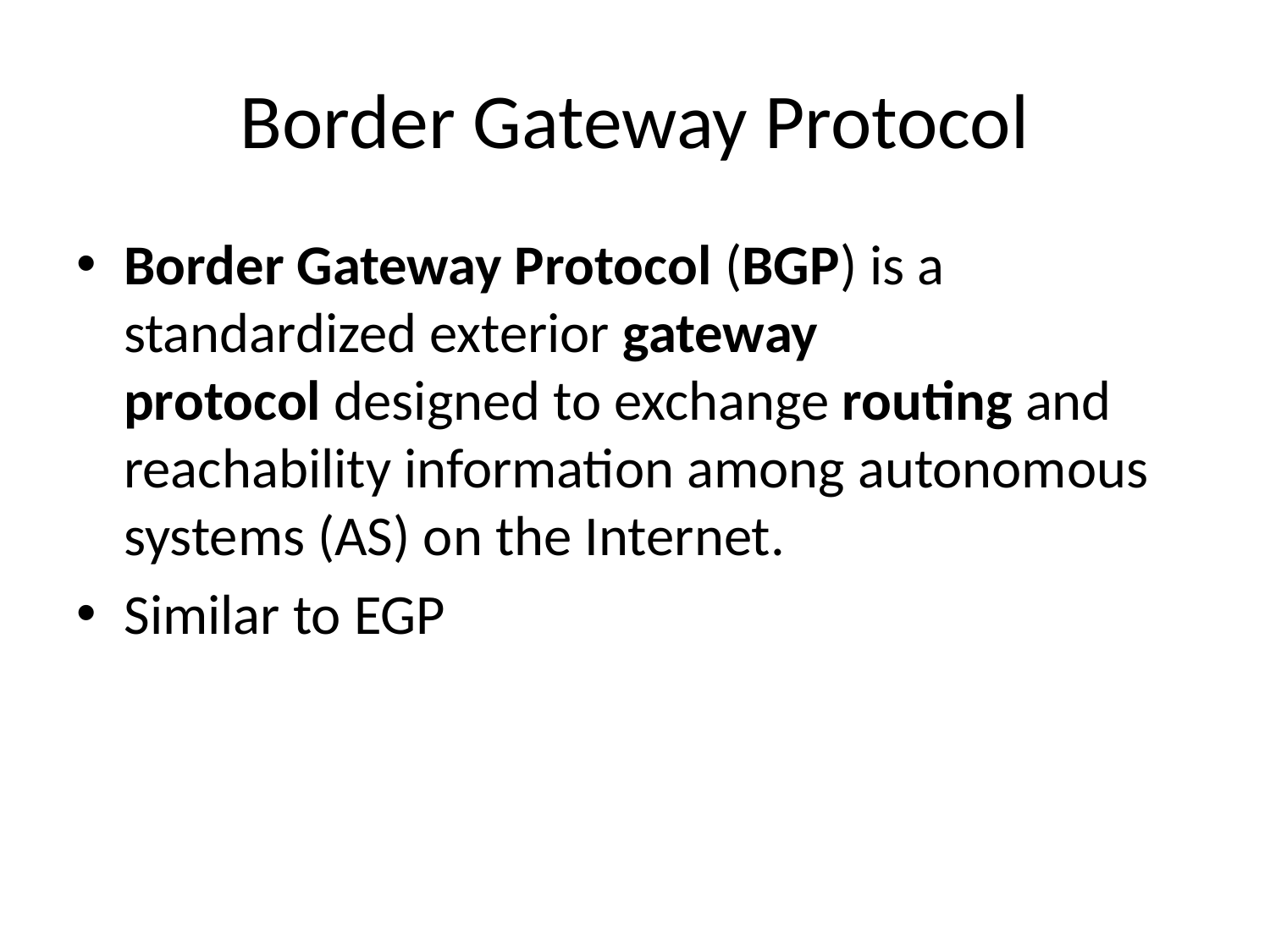

# Border Gateway Protocol
Border Gateway Protocol (BGP) is a standardized exterior gateway protocol designed to exchange routing and reachability information among autonomous systems (AS) on the Internet.
Similar to EGP